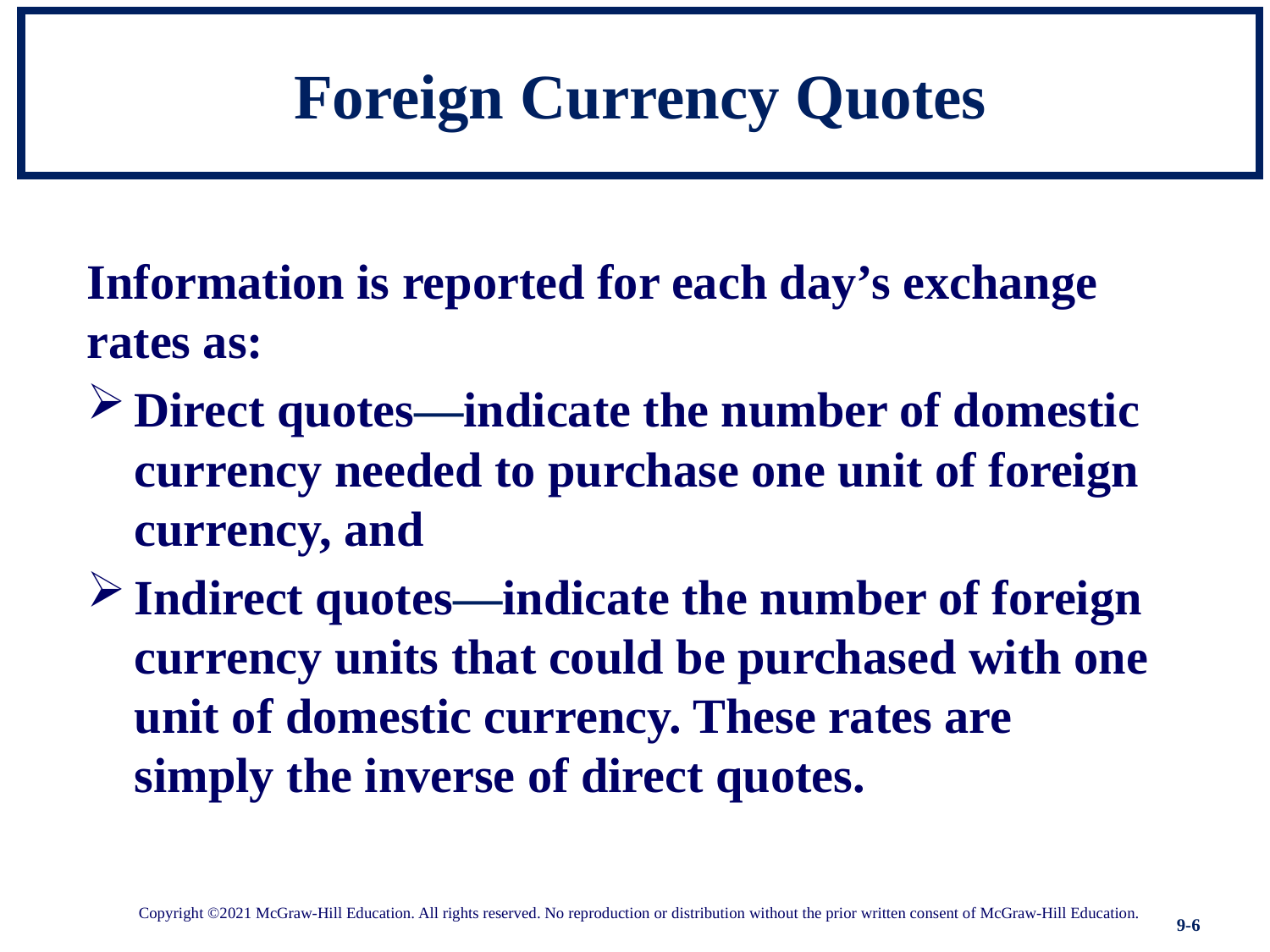

# Foreign Currency Quotes
Information is reported for each day’s exchange rates as:
Direct quotes—indicate the number of domestic currency needed to purchase one unit of foreign currency, and
Indirect quotes—indicate the number of foreign currency units that could be purchased with one unit of domestic currency. These rates are simply the inverse of direct quotes.
Copyright ©2021 McGraw-Hill Education. All rights reserved. No reproduction or distribution without the prior written consent of McGraw-Hill Education.
9-6